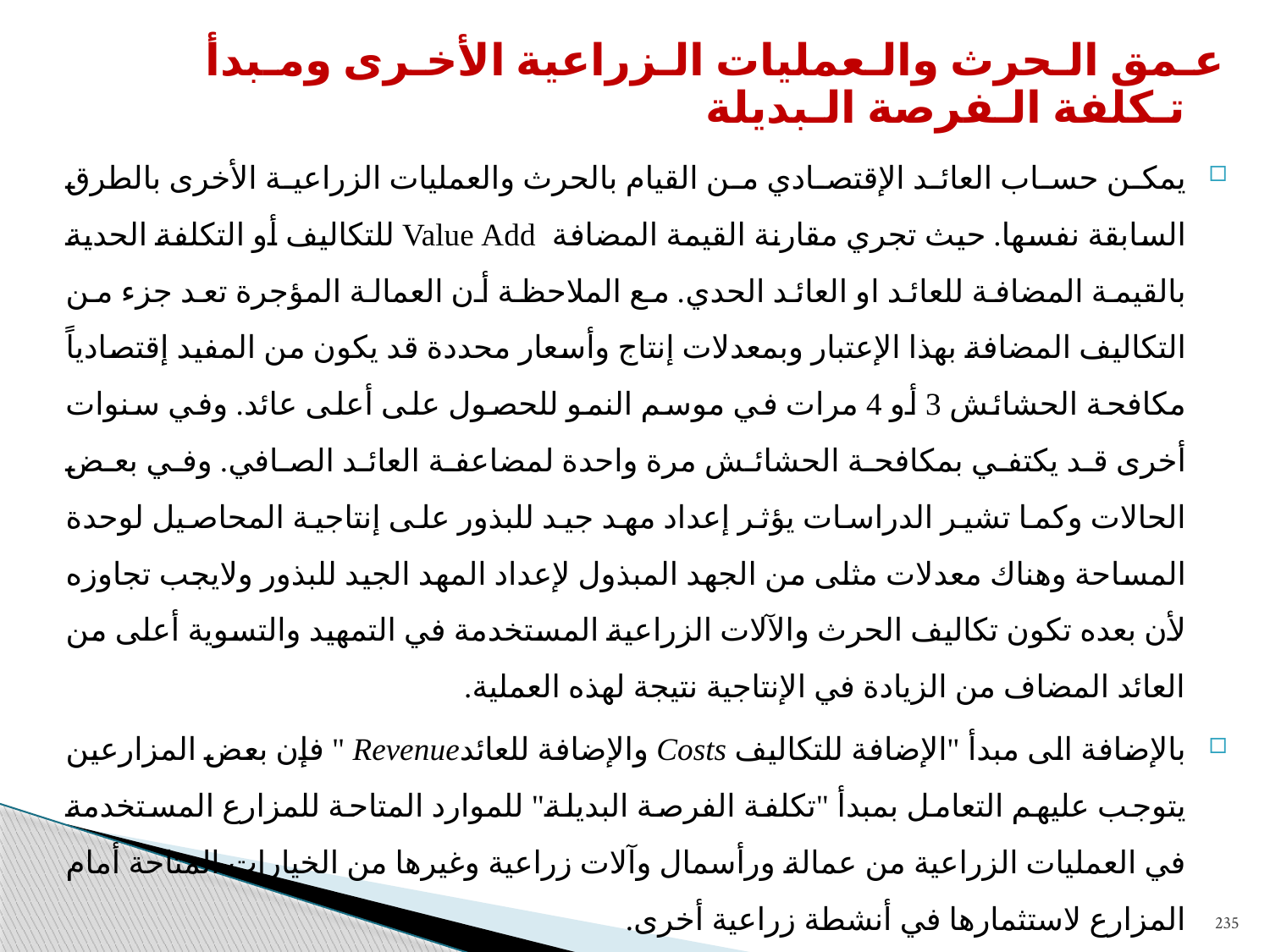

عـمق الـحرث والـعمليات الـزراعية الأخـرى ومـبدأ تـكلفة الـفرصة الـبديلة
يمكن حساب العائد الإقتصادي من القيام بالحرث والعمليات الزراعية الأخرى بالطرق السابقة نفسها. حيث تجري مقارنة القيمة المضافة  Value Add للتكاليف أو التكلفة الحدية بالقيمة المضافة للعائد او العائد الحدي. مع الملاحظة أن العمالة المؤجرة تعد جزء من التكاليف المضافة بهذا الإعتبار وبمعدلات إنتاج وأسعار محددة قد يكون من المفيد إقتصادياً مكافحة الحشائش 3 أو 4 مرات في موسم النمو للحصول على أعلى عائد. وفي سنوات أخرى قد يكتفي بمكافحة الحشائش مرة واحدة لمضاعفة العائد الصافي. وفي بعض الحالات وكما تشير الدراسات يؤثر إعداد مهد جيد للبذور على إنتاجية المحاصيل لوحدة المساحة وهناك معدلات مثلى من الجهد المبذول لإعداد المهد الجيد للبذور ولايجب تجاوزه لأن بعده تكون تكاليف الحرث والآلات الزراعية المستخدمة في التمهيد والتسوية أعلى من العائد المضاف من الزيادة في الإنتاجية نتيجة لهذه العملية.
بالإضافة الى مبدأ "الإضافة للتكاليف Costs والإضافة للعائدRevenue " فإن بعض المزارعين يتوجب عليهم التعامل بمبدأ "تكلفة الفرصة البديلة" للموارد المتاحة للمزارع المستخدمة في العمليات الزراعية من عمالة ورأسمال وآلات زراعية وغيرها من الخيارات المتاحة أمام المزارع لاستثمارها في أنشطة زراعية أخرى.
235